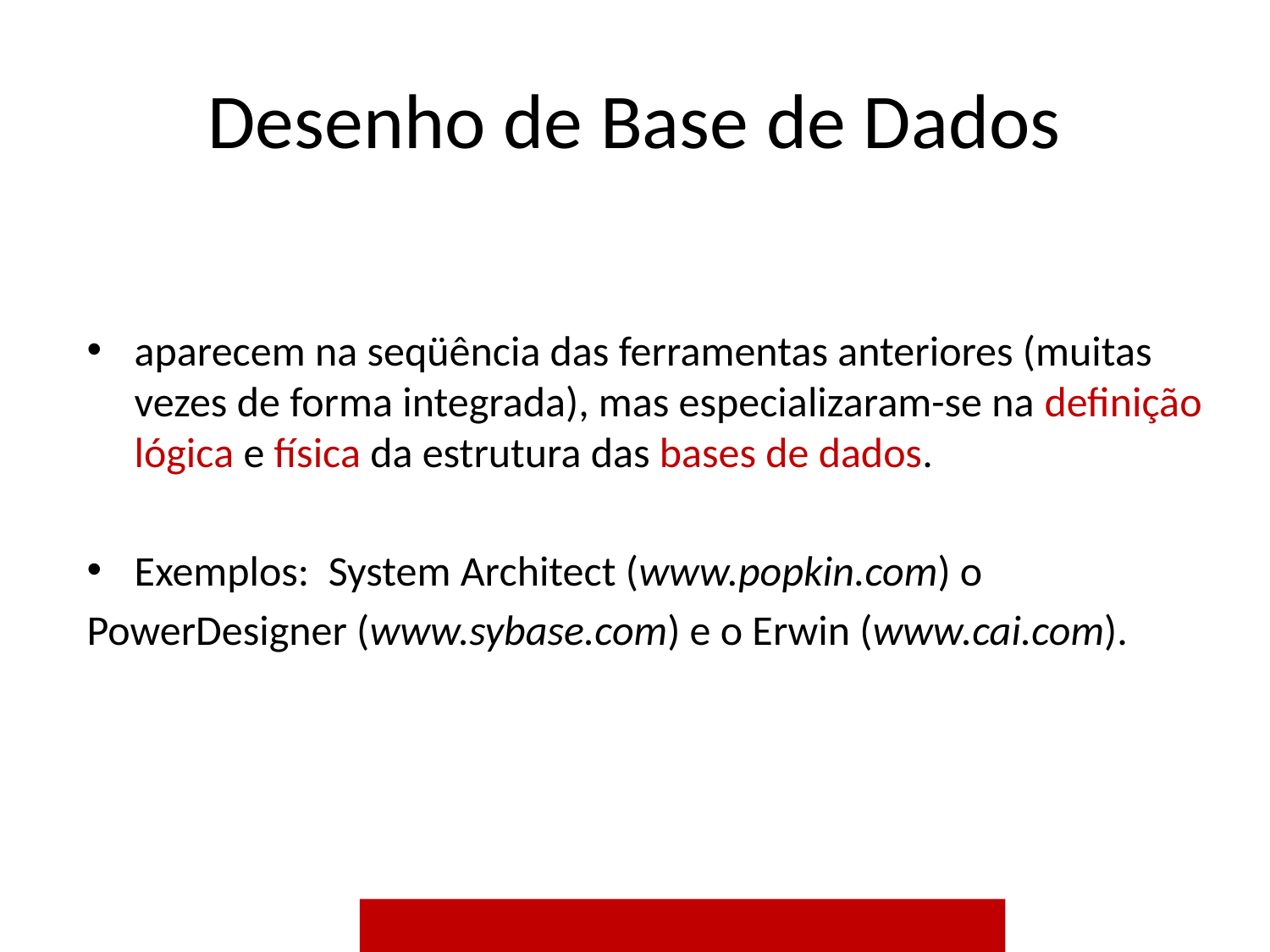

# Desenho de Base de Dados
aparecem na seqüência das ferramentas anteriores (muitas vezes de forma integrada), mas especializaram-se na definição lógica e física da estrutura das bases de dados.

Exemplos:  System Architect (www.popkin.com) o
PowerDesigner (www.sybase.com) e o Erwin (www.cai.com).